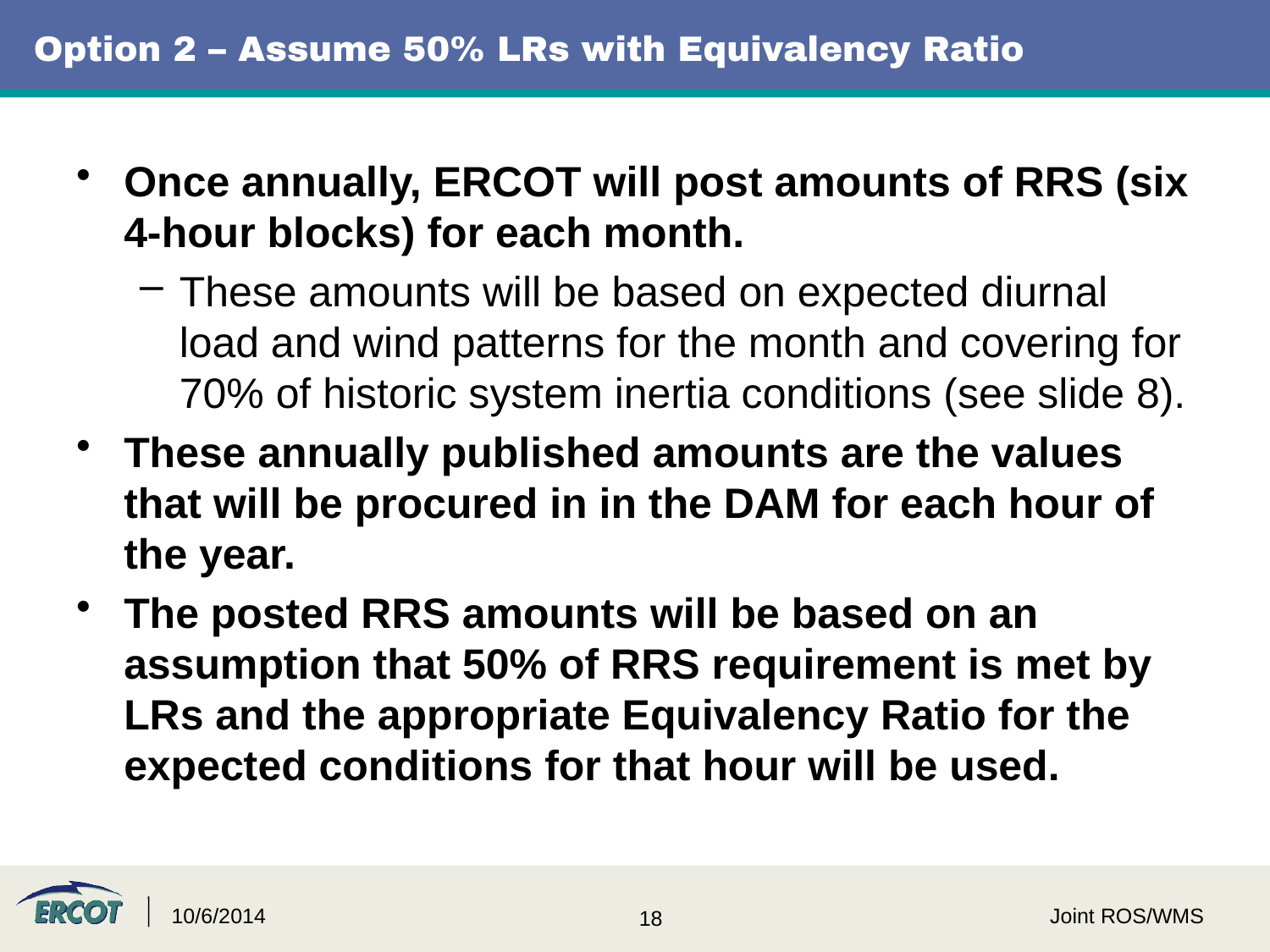

# Option 2 – Assume 50% LRs with Equivalency Ratio
Once annually, ERCOT will post amounts of RRS (six 4-hour blocks) for each month.
These amounts will be based on expected diurnal load and wind patterns for the month and covering for 70% of historic system inertia conditions (see slide 8).
These annually published amounts are the values that will be procured in in the DAM for each hour of the year.
The posted RRS amounts will be based on an assumption that 50% of RRS requirement is met by LRs and the appropriate Equivalency Ratio for the expected conditions for that hour will be used.
10/6/2014
Joint ROS/WMS